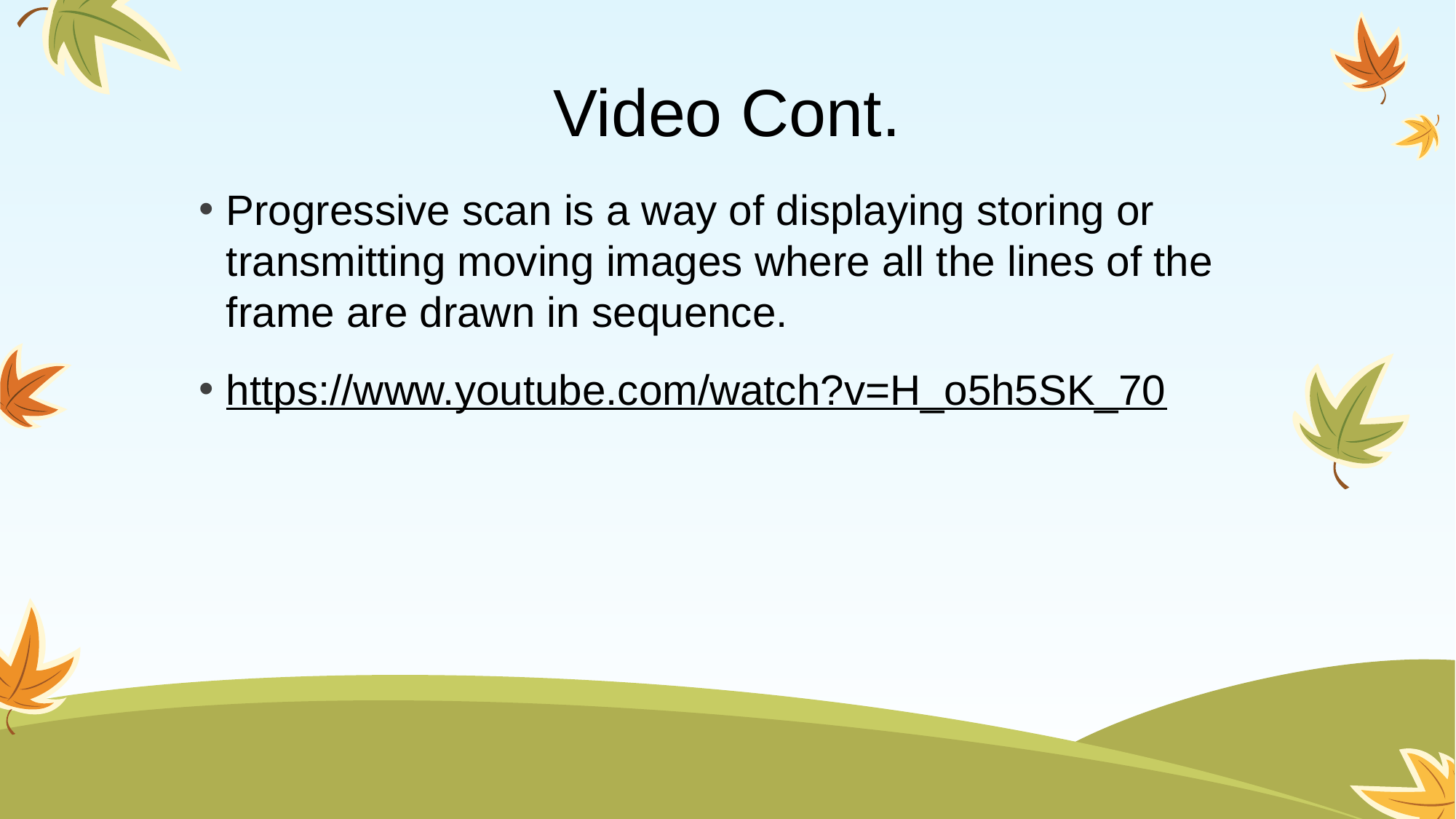

# Video Cont.
Progressive scan is a way of displaying storing or transmitting moving images where all the lines of the frame are drawn in sequence.
https://www.youtube.com/watch?v=H_o5h5SK_70